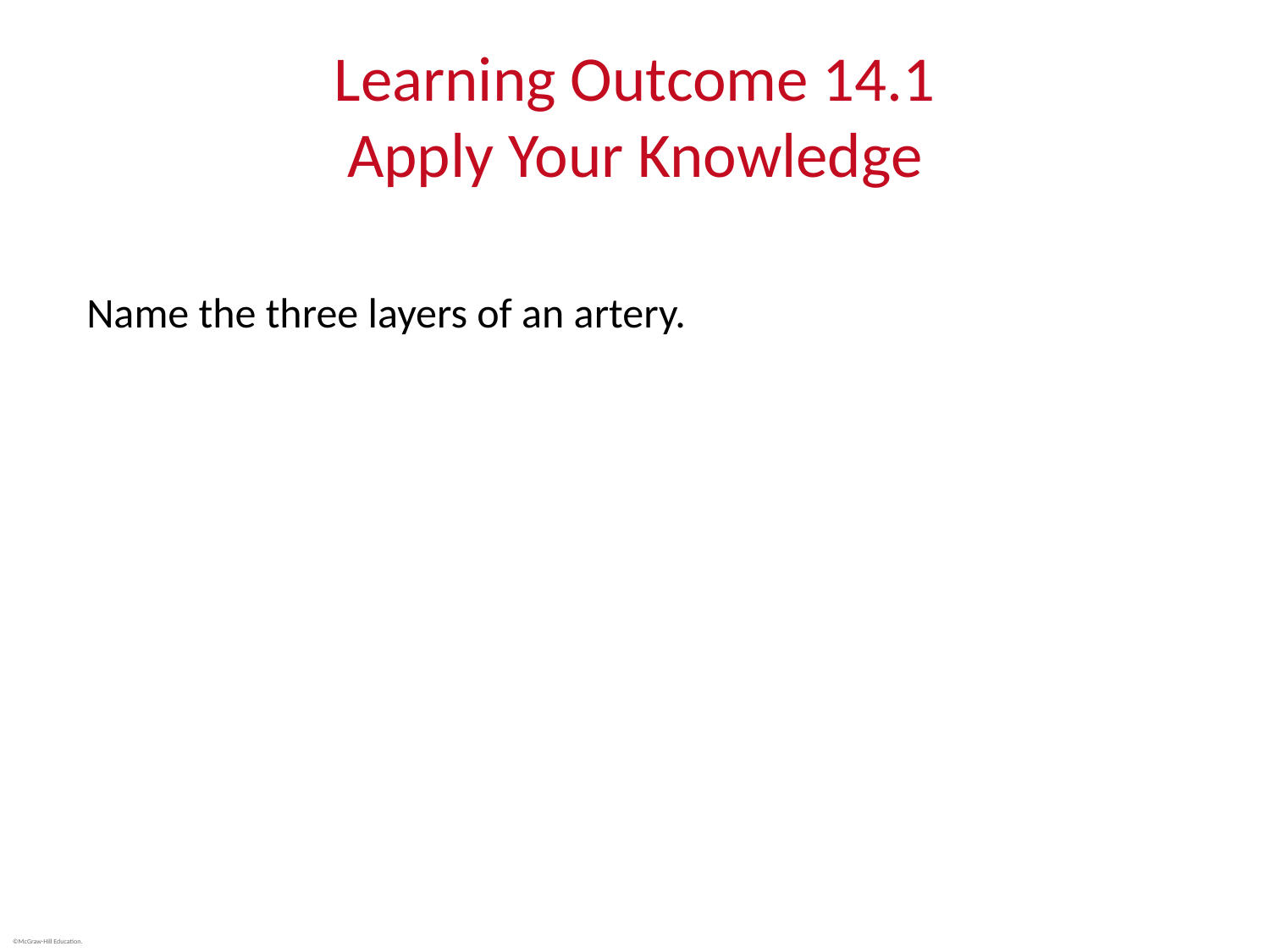

# Learning Outcome 14.1 Apply Your Knowledge
Name the three layers of an artery.